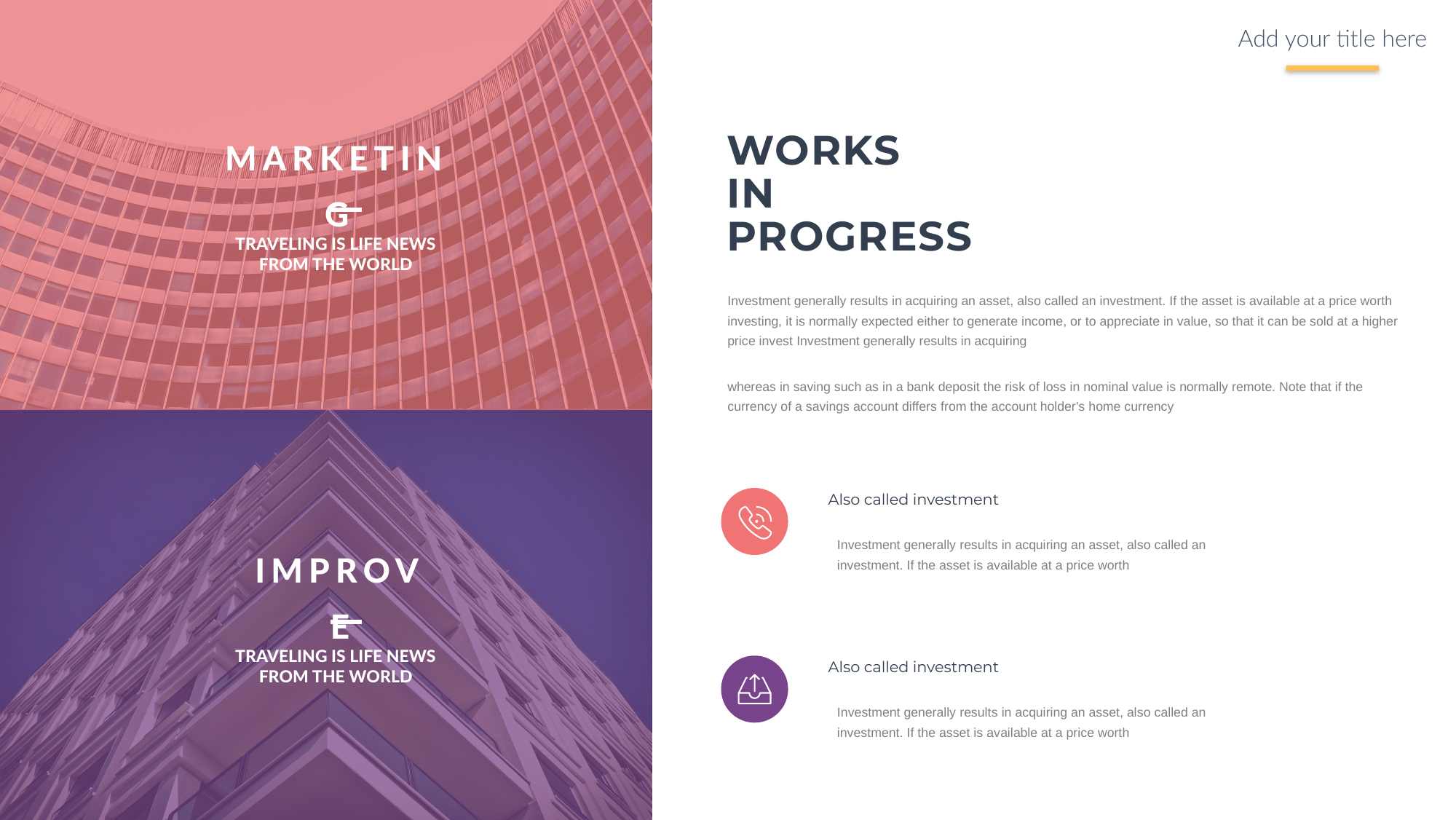

Add your title here

MARKETING
WORKS
IN
PROGRESS
TRAVELING IS LIFE NEWS
FROM THE WORLD
Investment generally results in acquiring an asset, also called an investment. If the asset is available at a price worth investing, it is normally expected either to generate income, or to appreciate in value, so that it can be sold at a higher price invest Investment generally results in acquiring

whereas in saving such as in a bank deposit the risk of loss in nominal value is normally remote. Note that if the currency of a savings account differs from the account holder's home currency

Also called investment

Investment generally results in acquiring an asset, also called an investment. If the asset is available at a price worth
IMPROVE
TRAVELING IS LIFE NEWS
FROM THE WORLD
Also called investment

Investment generally results in acquiring an asset, also called an investment. If the asset is available at a price worth